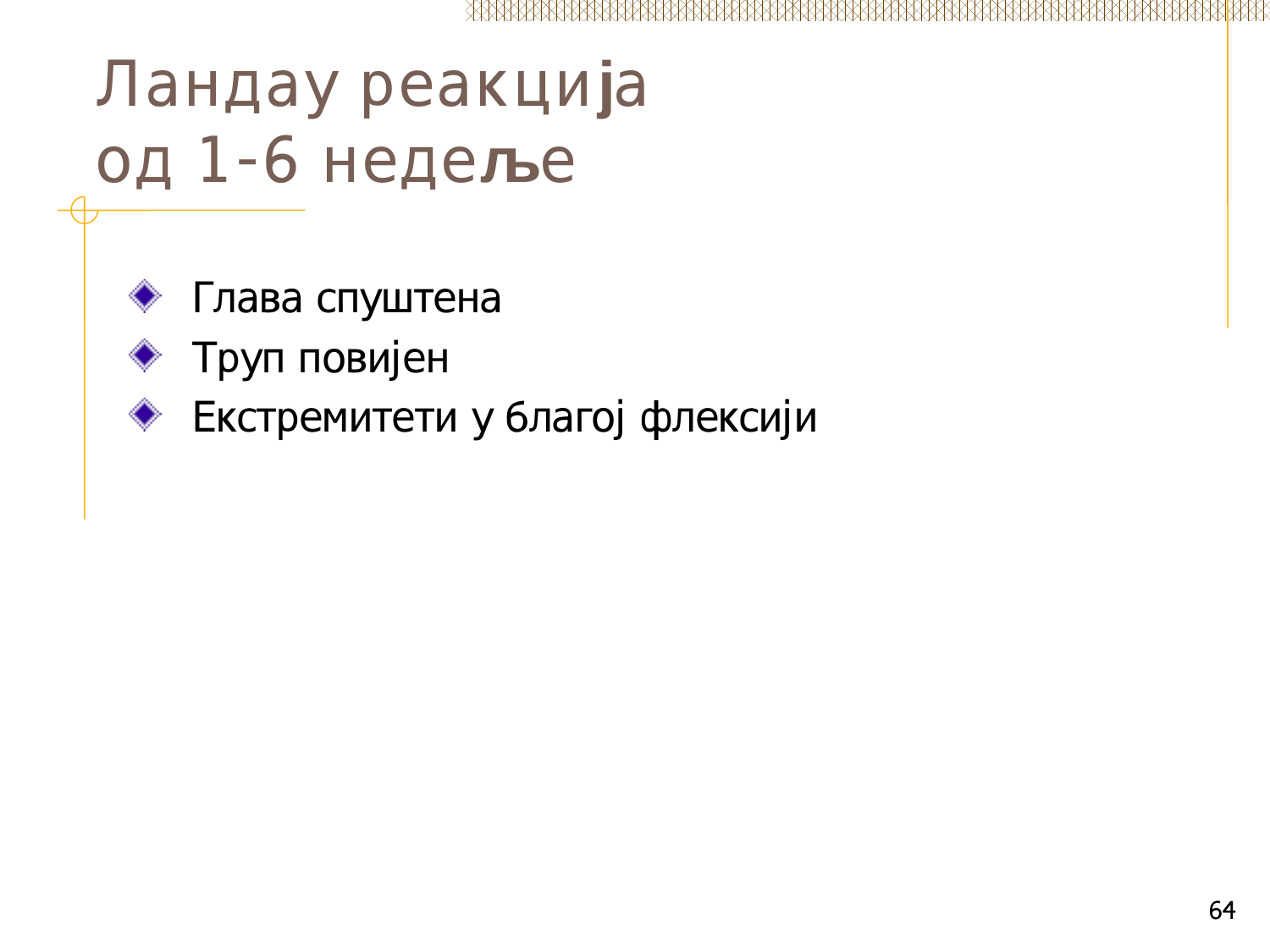

# Ландау реакција од 1-6 недеље
Глава спуштена
Труп повијен
Екстремитети у благој флексији

64